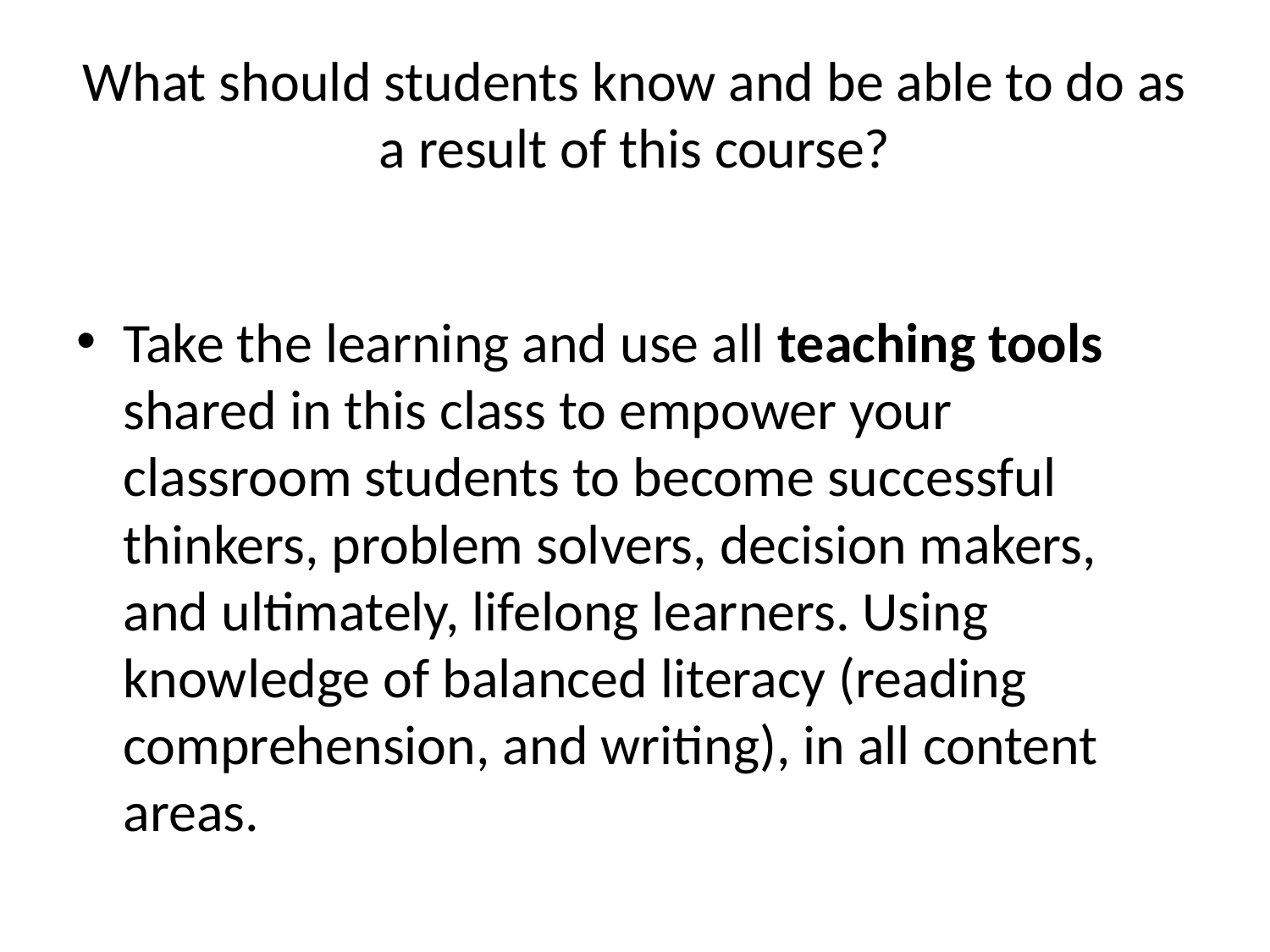

# What should students know and be able to do as a result of this course?

Take the learning and use all teaching tools shared in this class to empower your classroom students to become successful thinkers, problem solvers, decision makers, and ultimately, lifelong learners. Using knowledge of balanced literacy (reading comprehension, and writing), in all content areas.